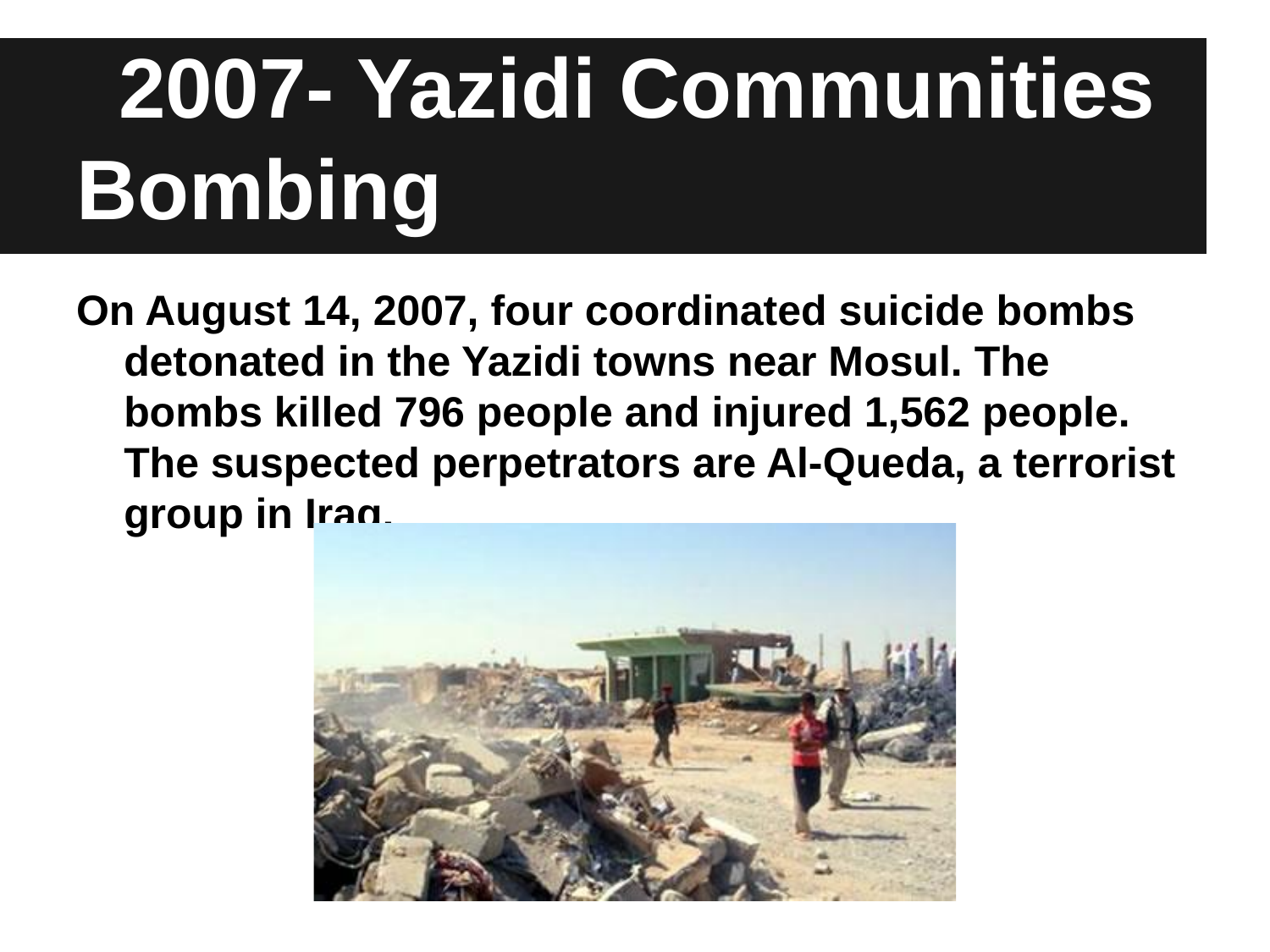

# 2007- Yazidi Communities Bombing
On August 14, 2007, four coordinated suicide bombs detonated in the Yazidi towns near Mosul. The bombs killed 796 people and injured 1,562 people. The suspected perpetrators are Al-Queda, a terrorist group in Iraq.